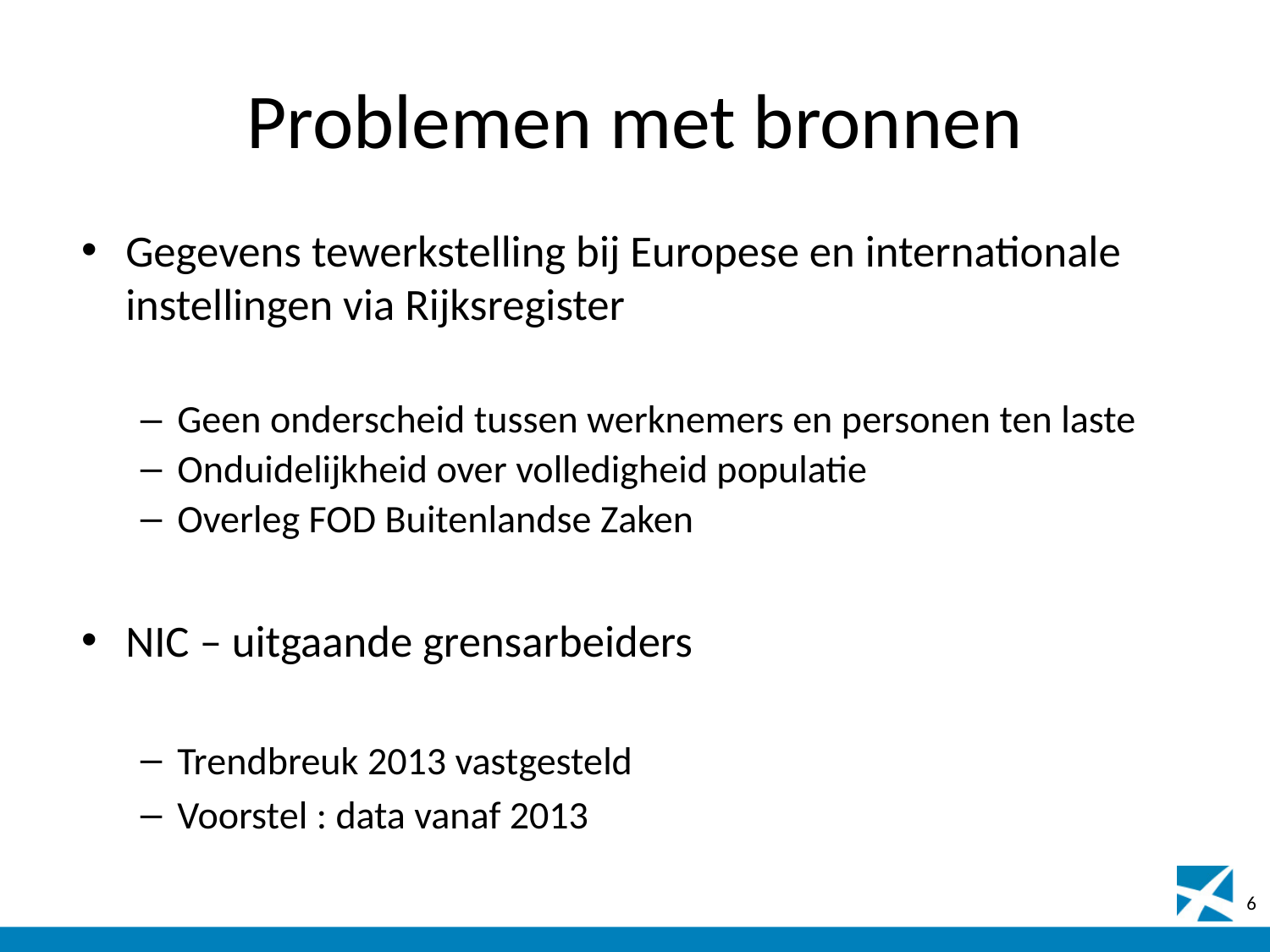

# Problemen met bronnen
Gegevens tewerkstelling bij Europese en internationale instellingen via Rijksregister

Geen onderscheid tussen werknemers en personen ten laste
Onduidelijkheid over volledigheid populatie
Overleg FOD Buitenlandse Zaken

NIC – uitgaande grensarbeiders

Trendbreuk 2013 vastgesteld
Voorstel : data vanaf 2013